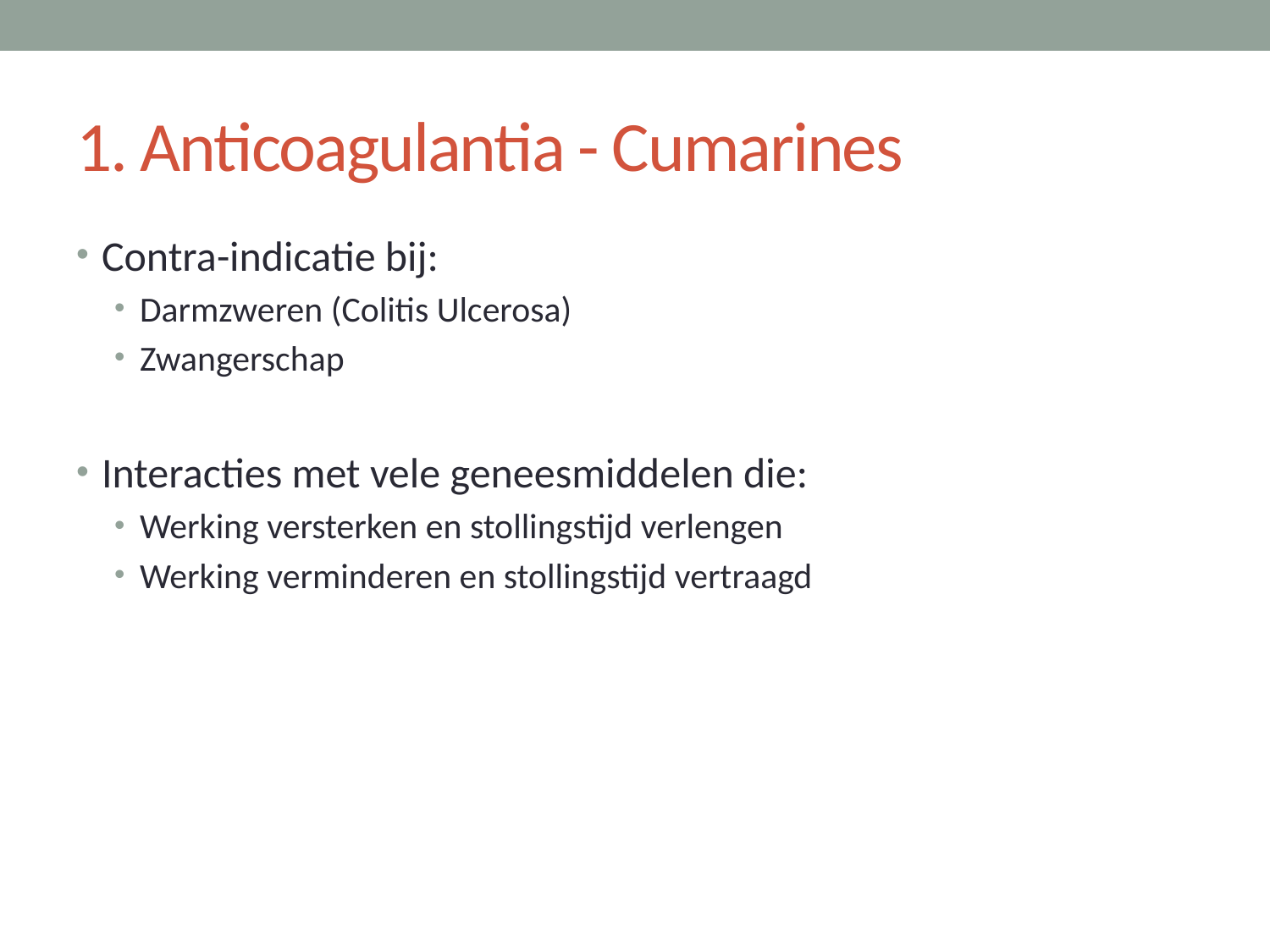

# 1. Anticoagulantia - Cumarines
Contra-indicatie bij:
Darmzweren (Colitis Ulcerosa)
Zwangerschap

Interacties met vele geneesmiddelen die:
Werking versterken en stollingstijd verlengen
Werking verminderen en stollingstijd vertraagd